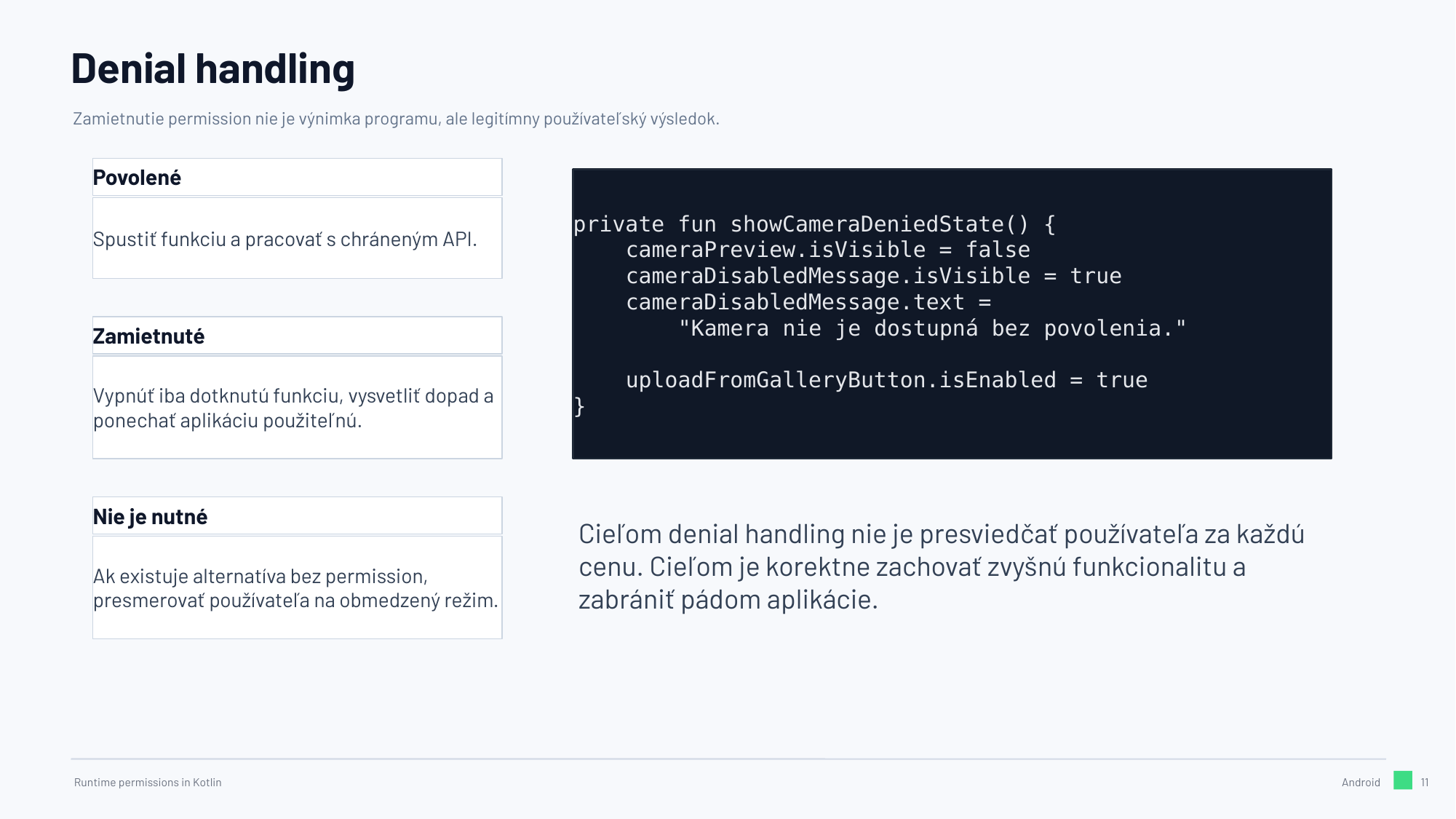

Denial handling
Zamietnutie permission nie je výnimka programu, ale legitímny používateľský výsledok.
Povolené
private fun showCameraDeniedState() {
    cameraPreview.isVisible = false
    cameraDisabledMessage.isVisible = true
    cameraDisabledMessage.text =
        "Kamera nie je dostupná bez povolenia."

    uploadFromGalleryButton.isEnabled = true
}
Spustiť funkciu a pracovať s chráneným API.
Zamietnuté
Vypnúť iba dotknutú funkciu, vysvetliť dopad a ponechať aplikáciu použiteľnú.
Nie je nutné
Cieľom denial handling nie je presviedčať používateľa za každú cenu. Cieľom je korektne zachovať zvyšnú funkcionalitu a zabrániť pádom aplikácie.
Ak existuje alternatíva bez permission, presmerovať používateľa na obmedzený režim.
11